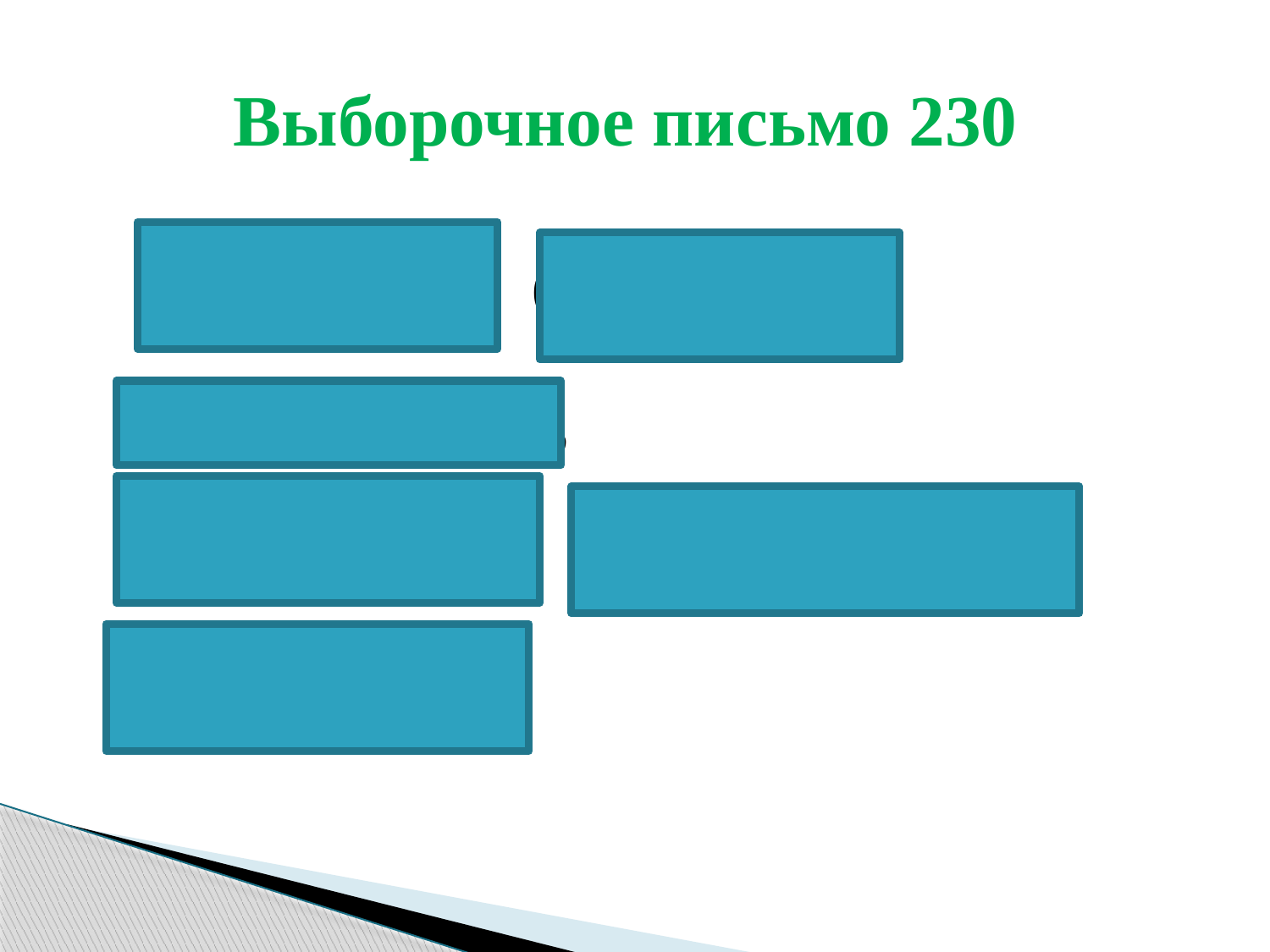

# Выборочное письмо 230
   Ужасно, опасно, напрасно,
 известно, прелестно, уместно